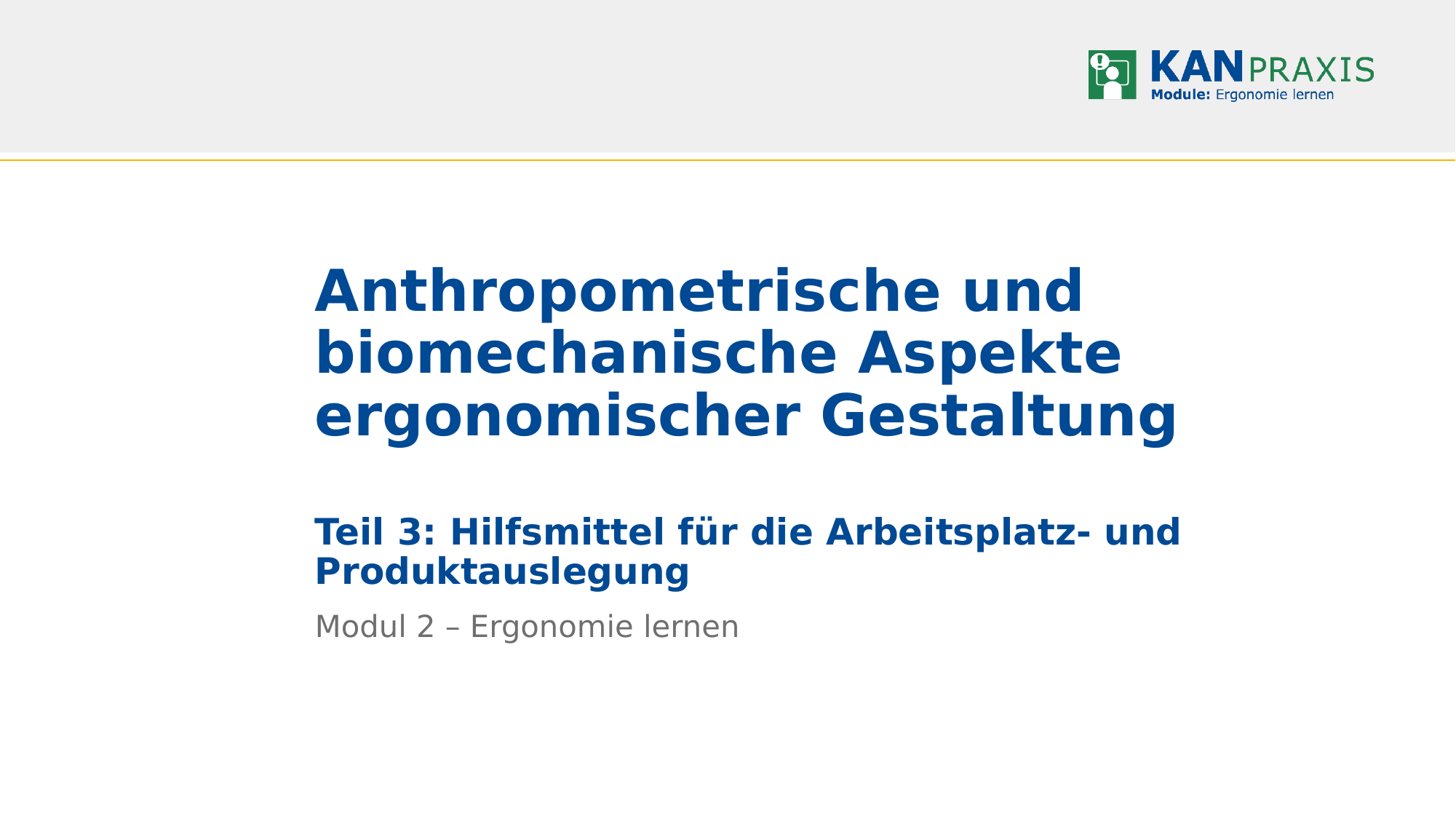

# Anthropometrische und biomechanische Aspekte ergonomischer Gestaltung Teil 3: Hilfsmittel für die Arbeitsplatz- und Produktauslegung
Modul 2 – Ergonomie lernen